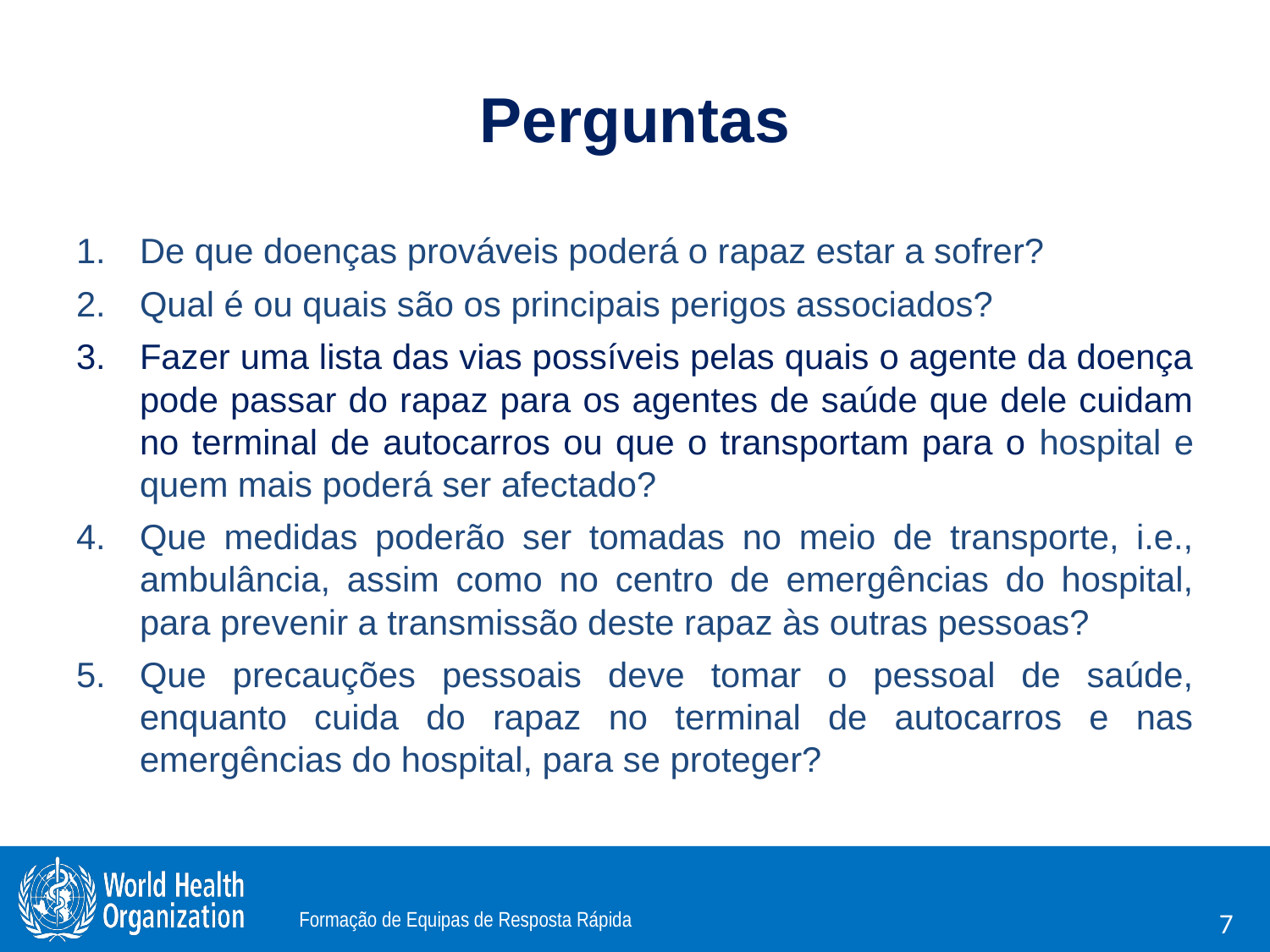

# Perguntas
De que doenças prováveis poderá o rapaz estar a sofrer?
Qual é ou quais são os principais perigos associados?
Fazer uma lista das vias possíveis pelas quais o agente da doença pode passar do rapaz para os agentes de saúde que dele cuidam no terminal de autocarros ou que o transportam para o hospital e quem mais poderá ser afectado?
Que medidas poderão ser tomadas no meio de transporte, i.e., ambulância, assim como no centro de emergências do hospital, para prevenir a transmissão deste rapaz às outras pessoas?
Que precauções pessoais deve tomar o pessoal de saúde, enquanto cuida do rapaz no terminal de autocarros e nas emergências do hospital, para se proteger?